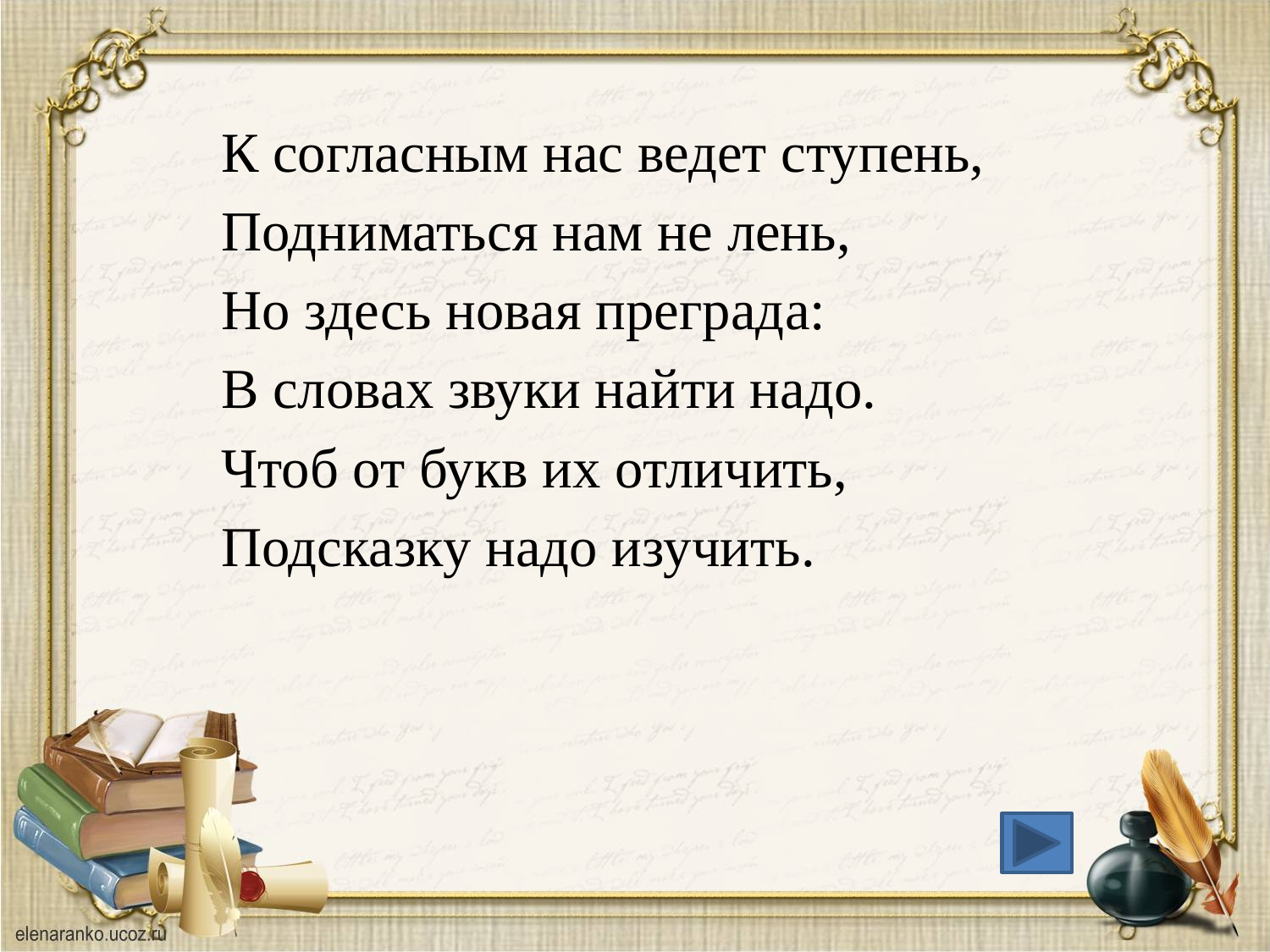

К согласным нас ведет ступень,
Подниматься нам не лень,
Но здесь новая преграда:
В словах звуки найти надо.
Чтоб от букв их отличить,
Подсказку надо изучить.